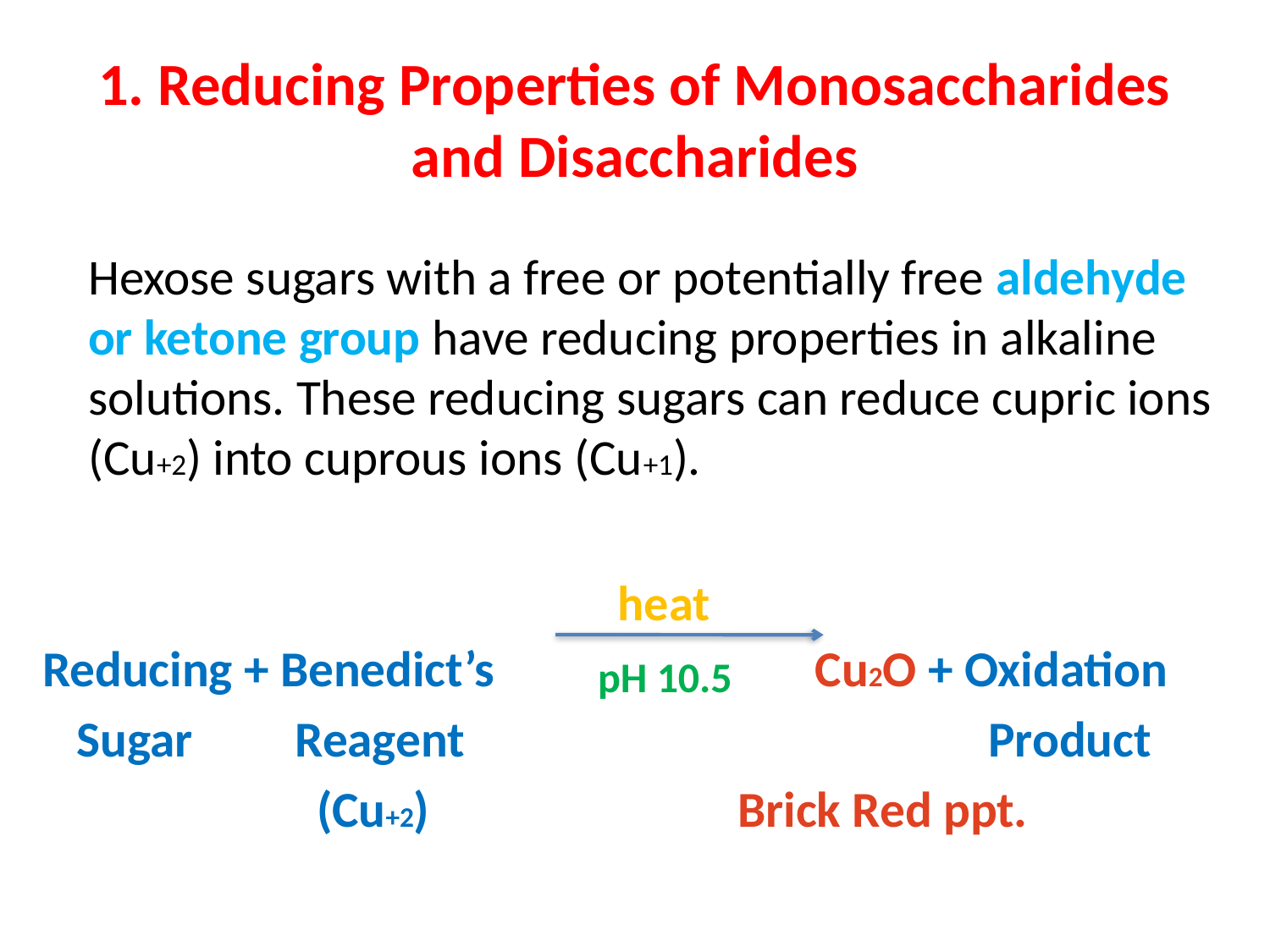

# 1. Reducing Properties of Monosaccharides and Disaccharides
    Hexose sugars with a free or potentially free aldehyde or ketone group have reducing properties in alkaline solutions. These reducing sugars can reduce cupric ions (Cu+2) into cuprous ions (Cu+1).

Reducing + Benedict’s                            Cu2O + Oxidation
   Sugar         Reagent                                              Product
                        (Cu+2)                           Brick Red ppt.
heat
pH 10.5